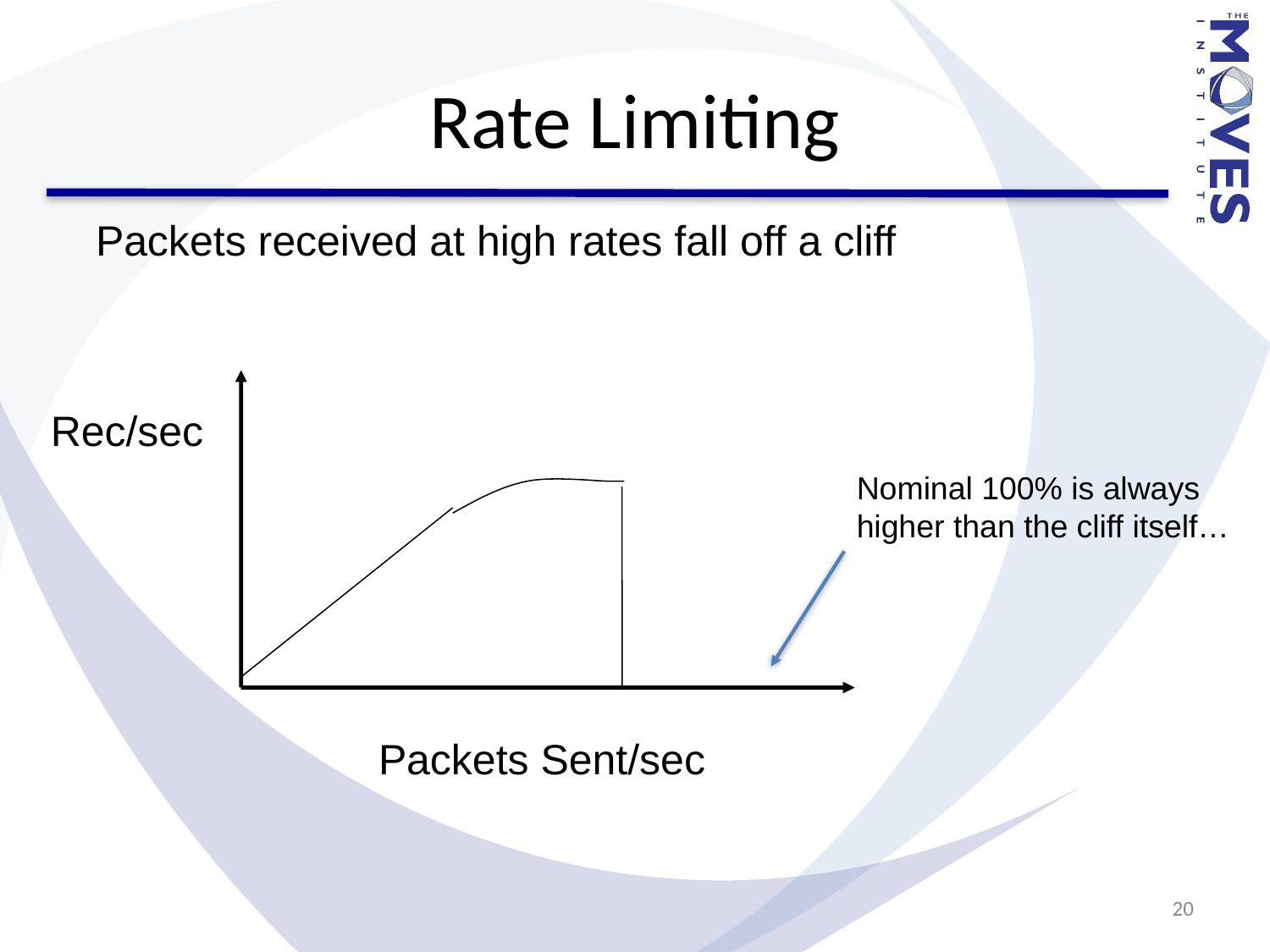

# Rate Limiting
Packets received at high rates fall off a cliff

Rec/sec
Nominal 100% is always
higher than the cliff itself…

Packets Sent/sec
20